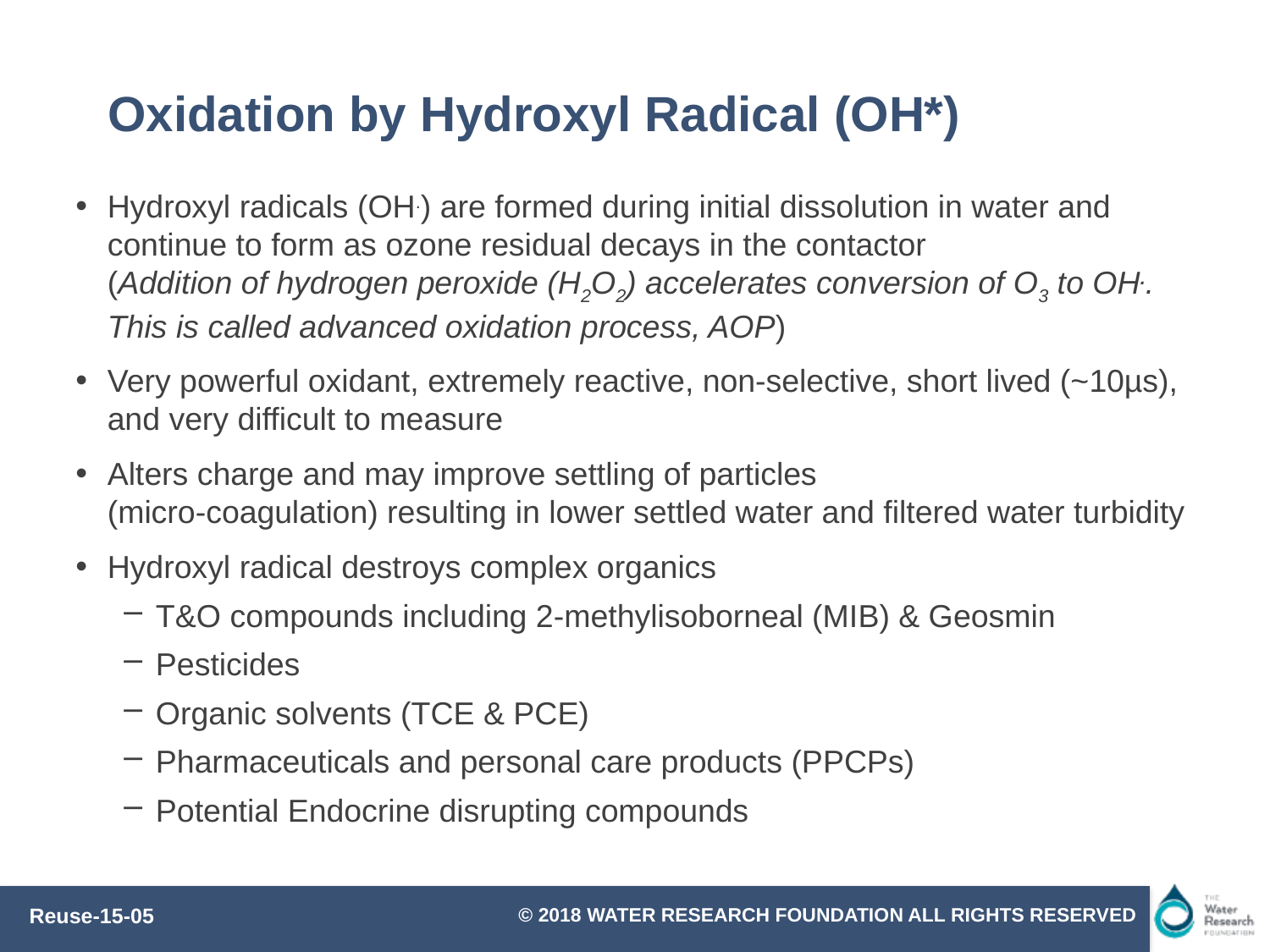

# Oxidation by Hydroxyl Radical (OH*)
Hydroxyl radicals (OH.) are formed during initial dissolution in water and continue to form as ozone residual decays in the contactor
(Addition of hydrogen peroxide (H2O2) accelerates conversion of O3 to OH.. This is called advanced oxidation process, AOP)
Very powerful oxidant, extremely reactive, non-selective, short lived (~10µs), and very difficult to measure
Alters charge and may improve settling of particles
(micro-coagulation) resulting in lower settled water and filtered water turbidity
Hydroxyl radical destroys complex organics
T&O compounds including 2-methylisoborneal (MIB) & Geosmin
Pesticides
Organic solvents (TCE & PCE)
Pharmaceuticals and personal care products (PPCPs)
Potential Endocrine disrupting compounds